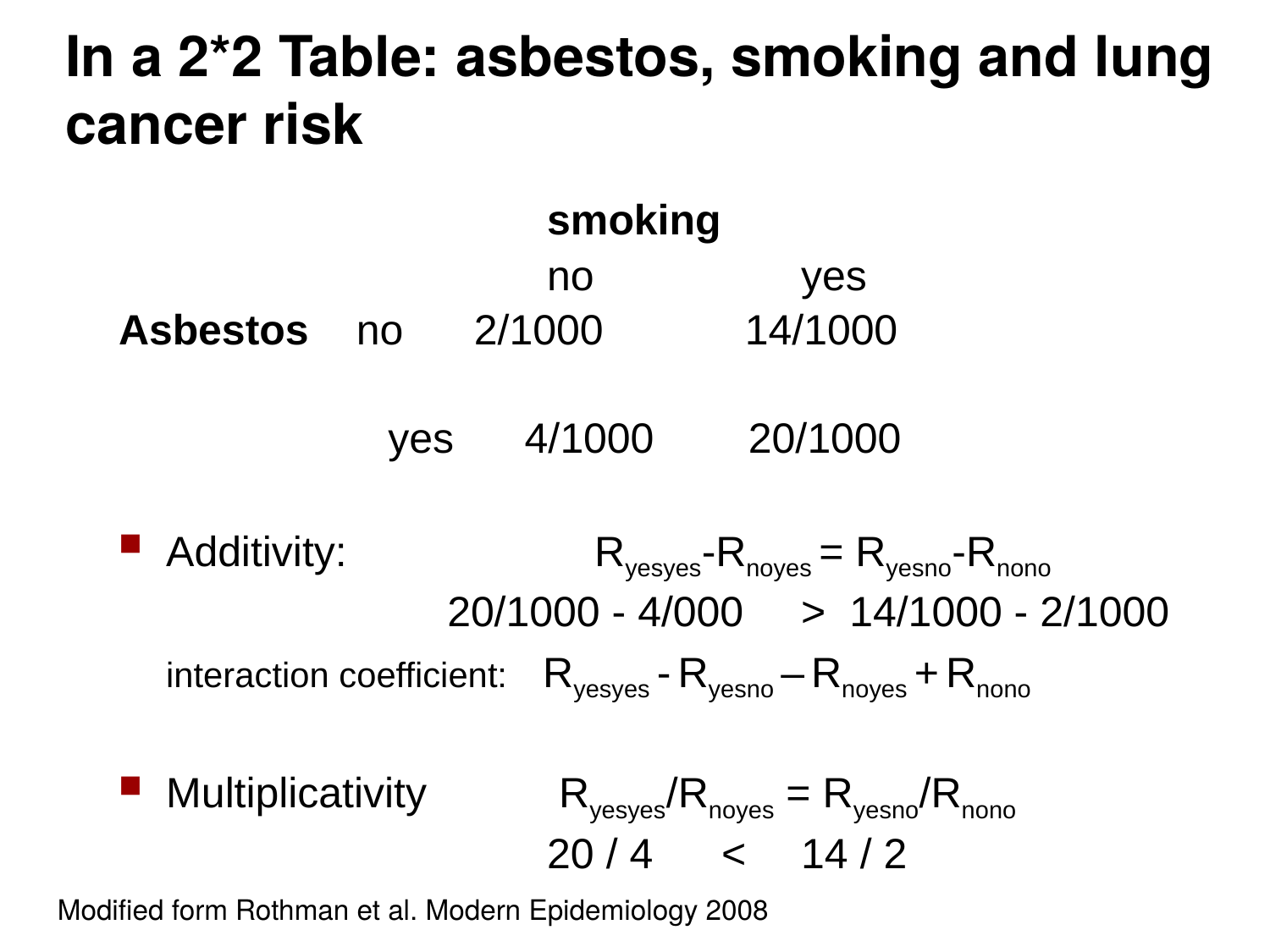

# In a 2*2 Table: asbestos, smoking and lung cancer risk
				smoking
				no		yes
Asbestos    no      2/1000	      14/1000

		        yes      4/1000        20/1000

Additivity:  		    Ryesyes-Rnoyes = Ryesno-Rnono
			    20/1000 - 4/000 	>  14/1000 - 2/1000
	interaction coefficient:   Ryesyes - Ryesno – Rnoyes + Rnono

Multiplicativity	 Ryesyes/Rnoyes = Ryesno/Rnono
			    	20 / 4	    <	14 / 2

Modified form Rothman et al. Modern Epidemiology 2008